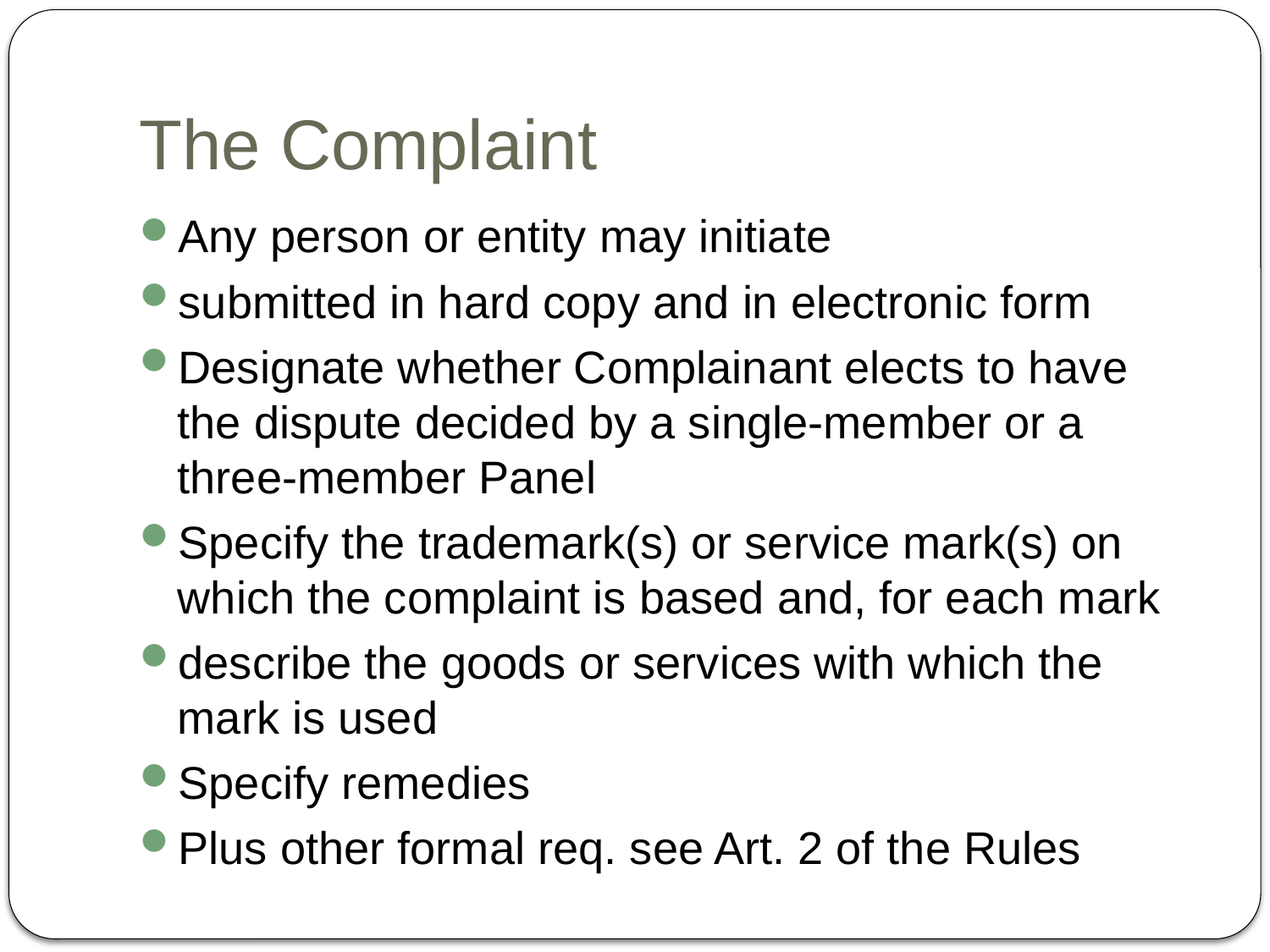

# The Complaint
Any person or entity may initiate
submitted in hard copy and in electronic form
Designate whether Complainant elects to have the dispute decided by a single-member or a three-member Panel
Specify the trademark(s) or service mark(s) on which the complaint is based and, for each mark
describe the goods or services with which the mark is used
Specify remedies
Plus other formal req. see Art. 2 of the Rules